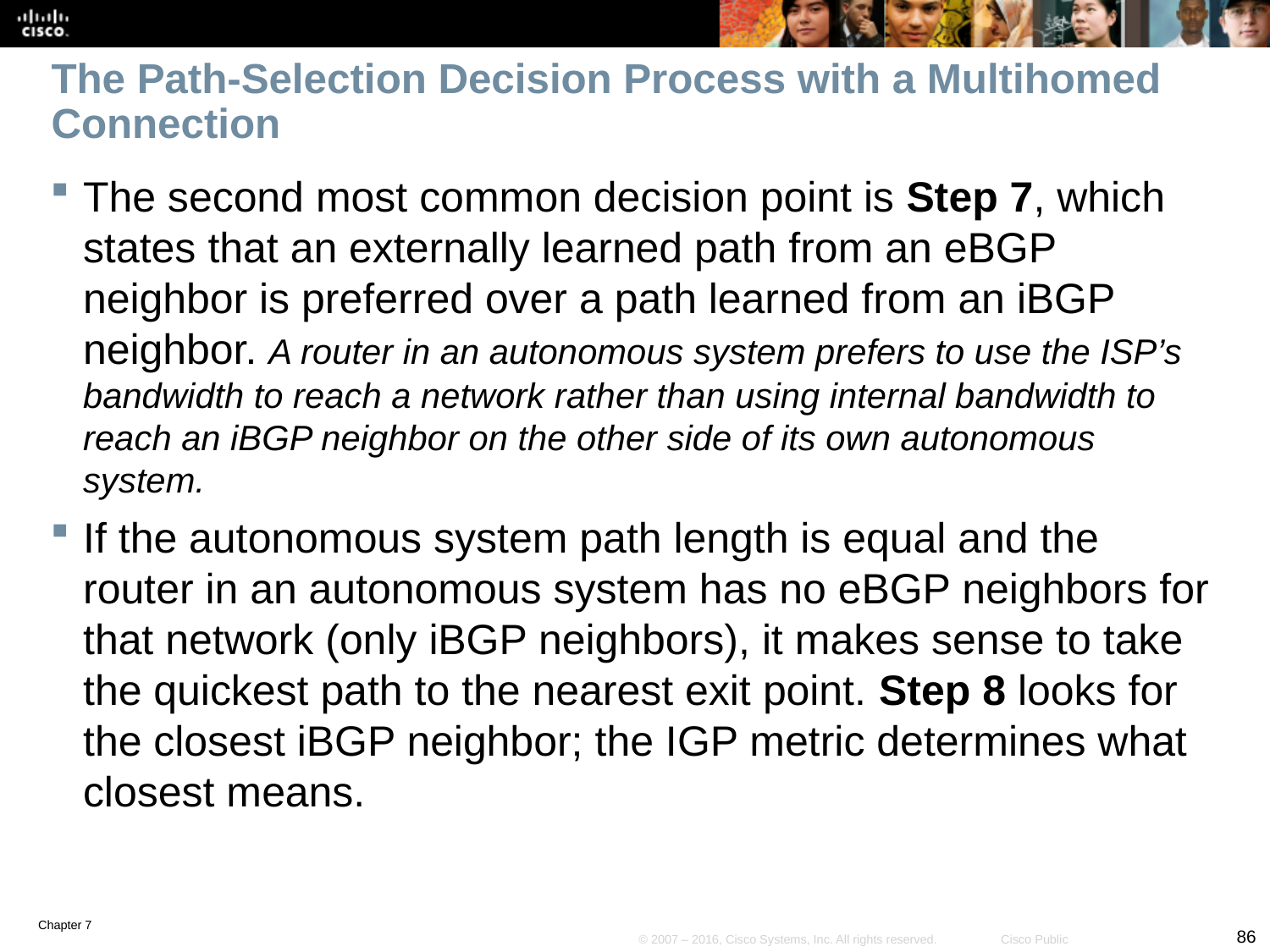

# The Path-Selection Decision Process with a Multihomed Connection
The second most common decision point is Step 7, which states that an externally learned path from an eBGP neighbor is preferred over a path learned from an iBGP neighbor. A router in an autonomous system prefers to use the ISP’s bandwidth to reach a network rather than using internal bandwidth to reach an iBGP neighbor on the other side of its own autonomous system.
If the autonomous system path length is equal and the router in an autonomous system has no eBGP neighbors for that network (only iBGP neighbors), it makes sense to take the quickest path to the nearest exit point. Step 8 looks for the closest iBGP neighbor; the IGP metric determines what closest means.